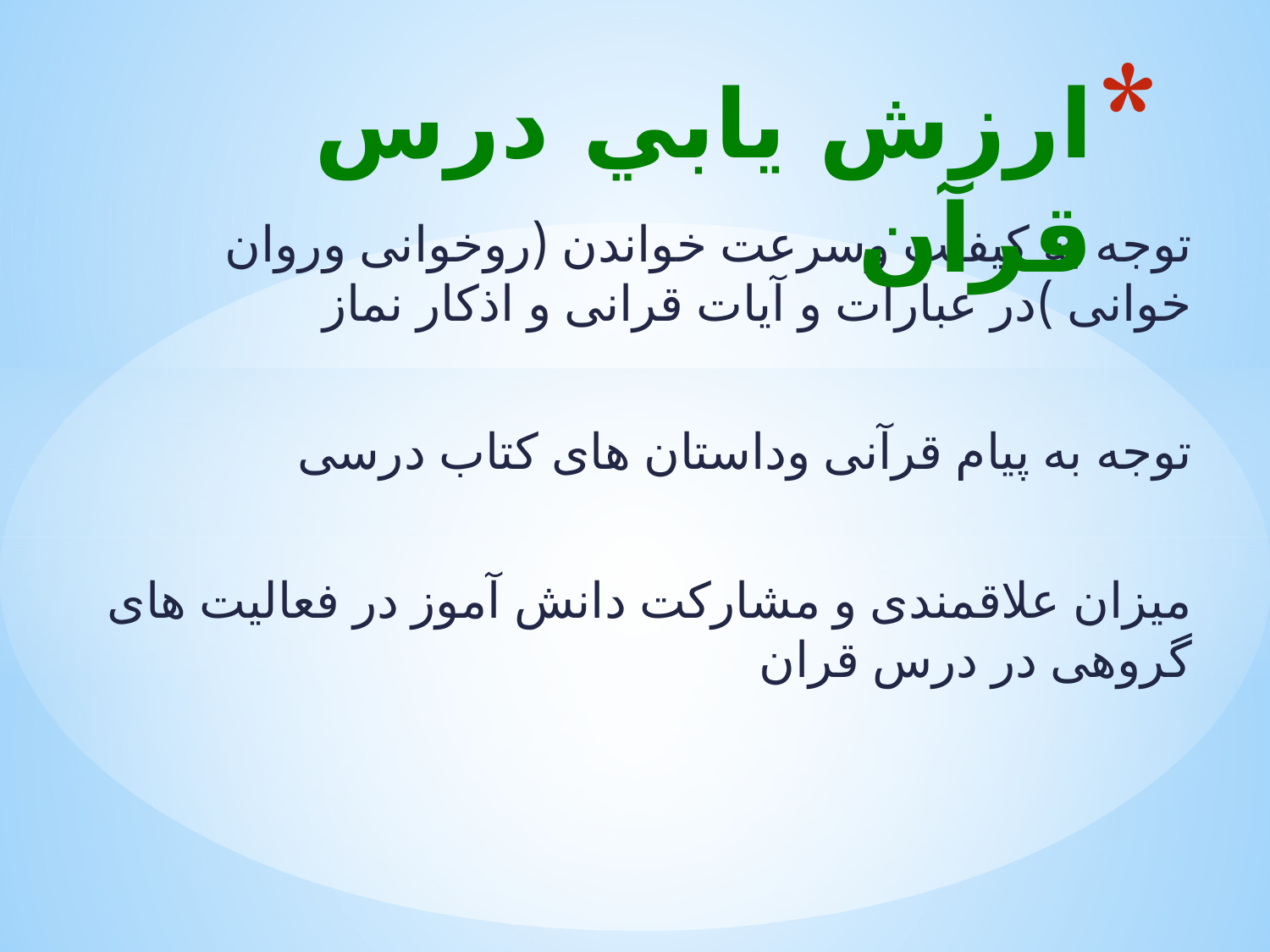

# ارزش يابي درس قرآن
توجه به کیفیت وسرعت خواندن (روخوانی وروان خوانی )در عبارات و آیات قرانی و اذکار نماز

توجه به پیام قرآنی وداستان های کتاب درسی

میزان علاقمندی و مشارکت دانش آموز در فعالیت های گروهی در درس قران